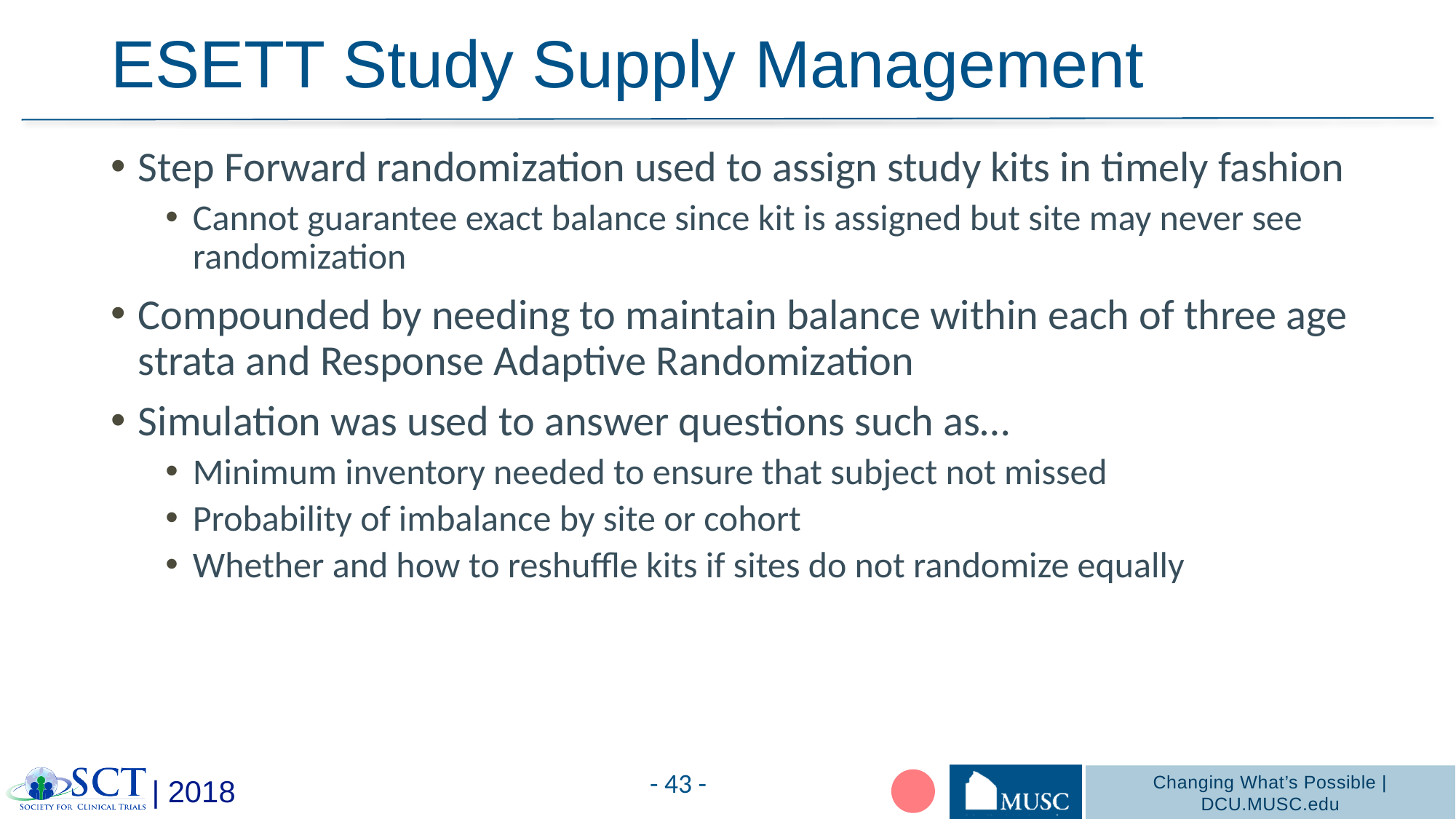

# ESETT Study Supply Management
Step Forward randomization used to assign study kits in timely fashion
Cannot guarantee exact balance since kit is assigned but site may never see randomization
Compounded by needing to maintain balance within each of three age strata and Response Adaptive Randomization
Simulation was used to answer questions such as…
Minimum inventory needed to ensure that subject not missed
Probability of imbalance by site or cohort
Whether and how to reshuffle kits if sites do not randomize equally
- 43 -